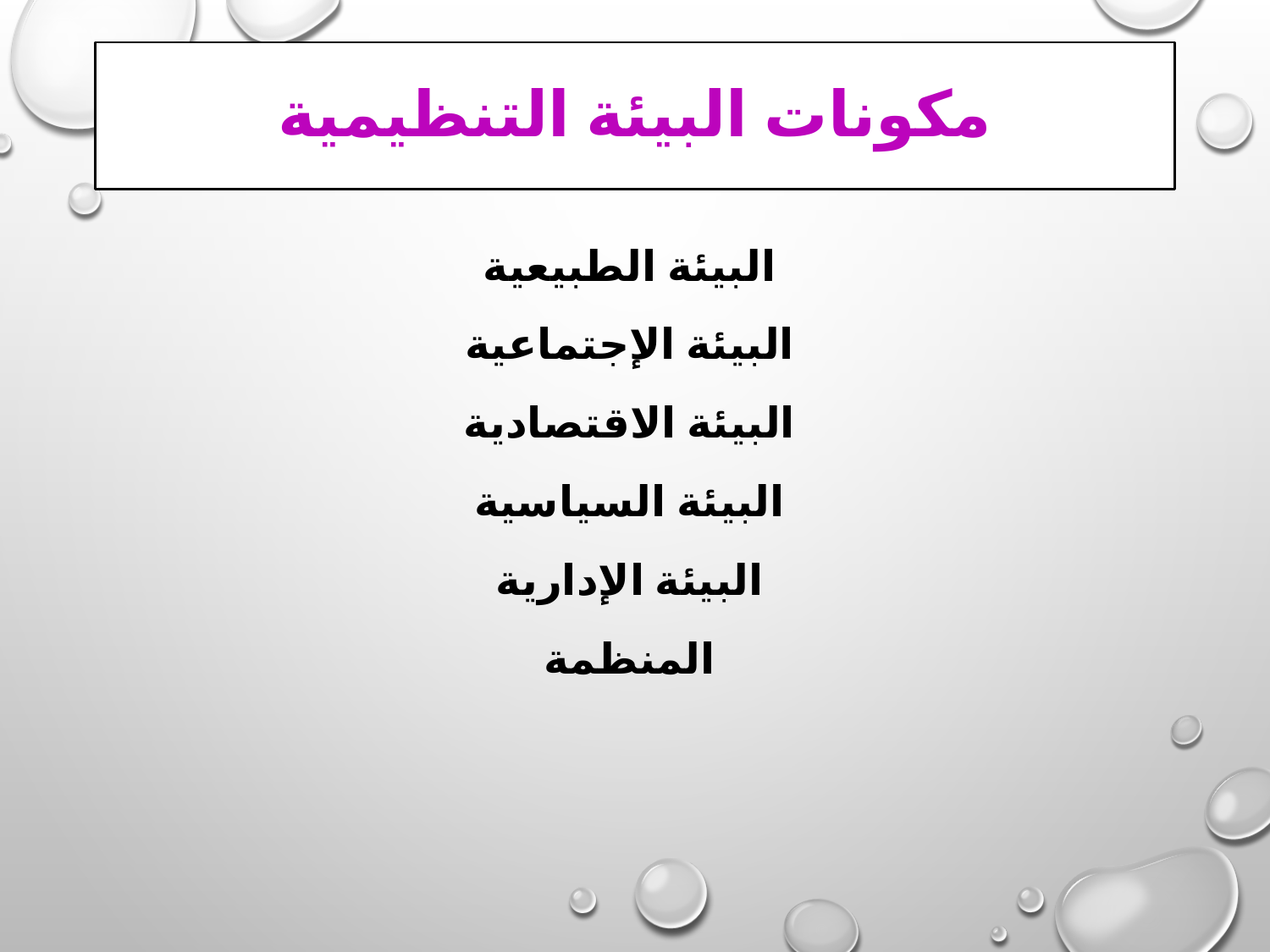

# مكونات البيئة التنظيمية
البيئة الطبيعية
البيئة الإجتماعية
البيئة الاقتصادية
البيئة السياسية
البيئة الإدارية
المنظمة